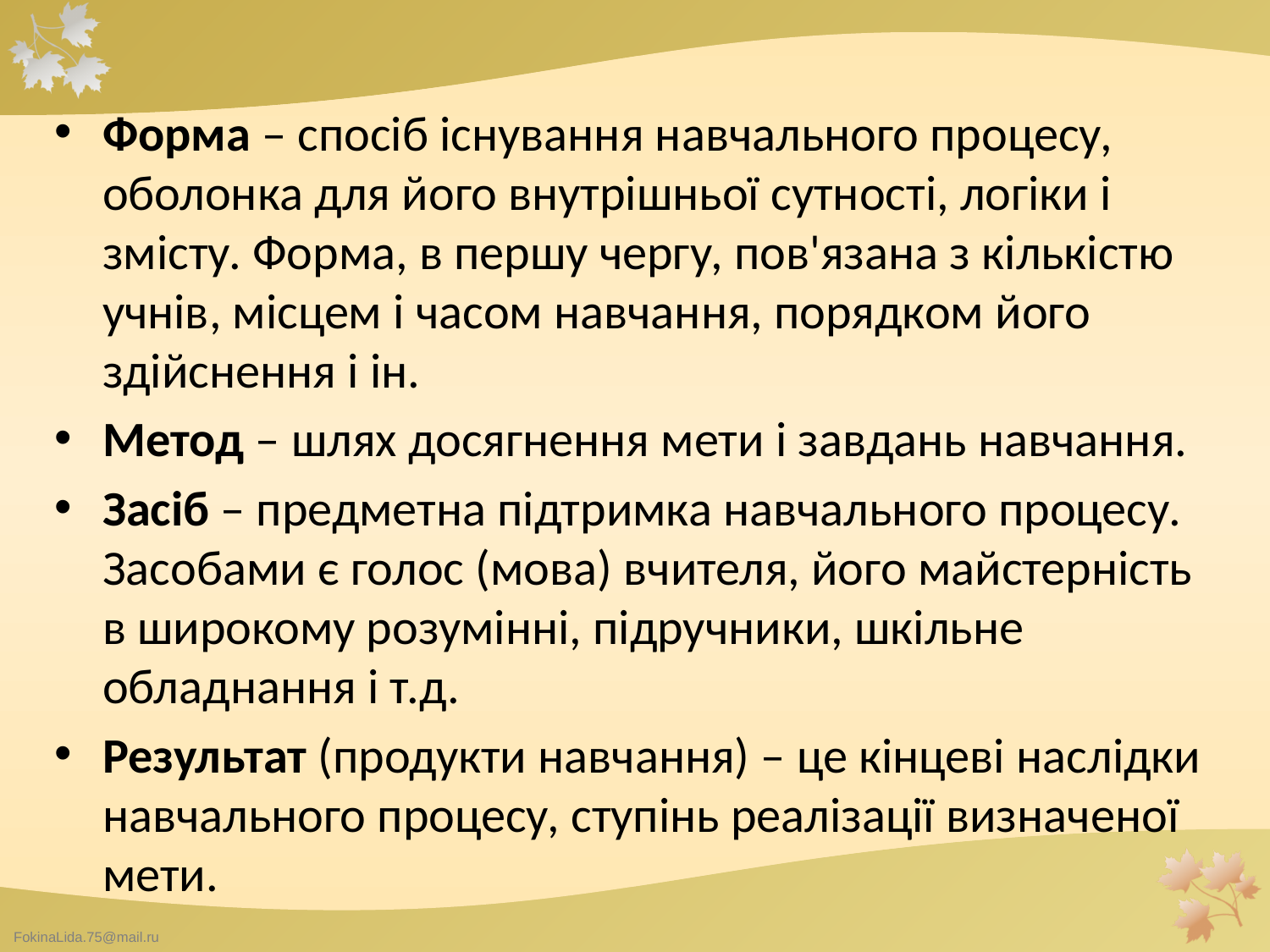

Форма – спосіб існування навчального процесу, оболонка для його внутрішньої сутності, логіки і змісту. Форма, в першу чергу, пов'язана з кількістю учнів, місцем і часом навчання, порядком його здійснення і ін.
Метод – шлях досягнення мети і завдань навчання.
Засіб – предметна підтримка навчального процесу. Засобами є голос (мова) вчителя, його майстерність в широкому розумінні, підручники, шкільне обладнання і т.д.
Результат (продукти навчання) – це кінцеві наслідки навчального процесу, ступінь реалізації визначеної мети.